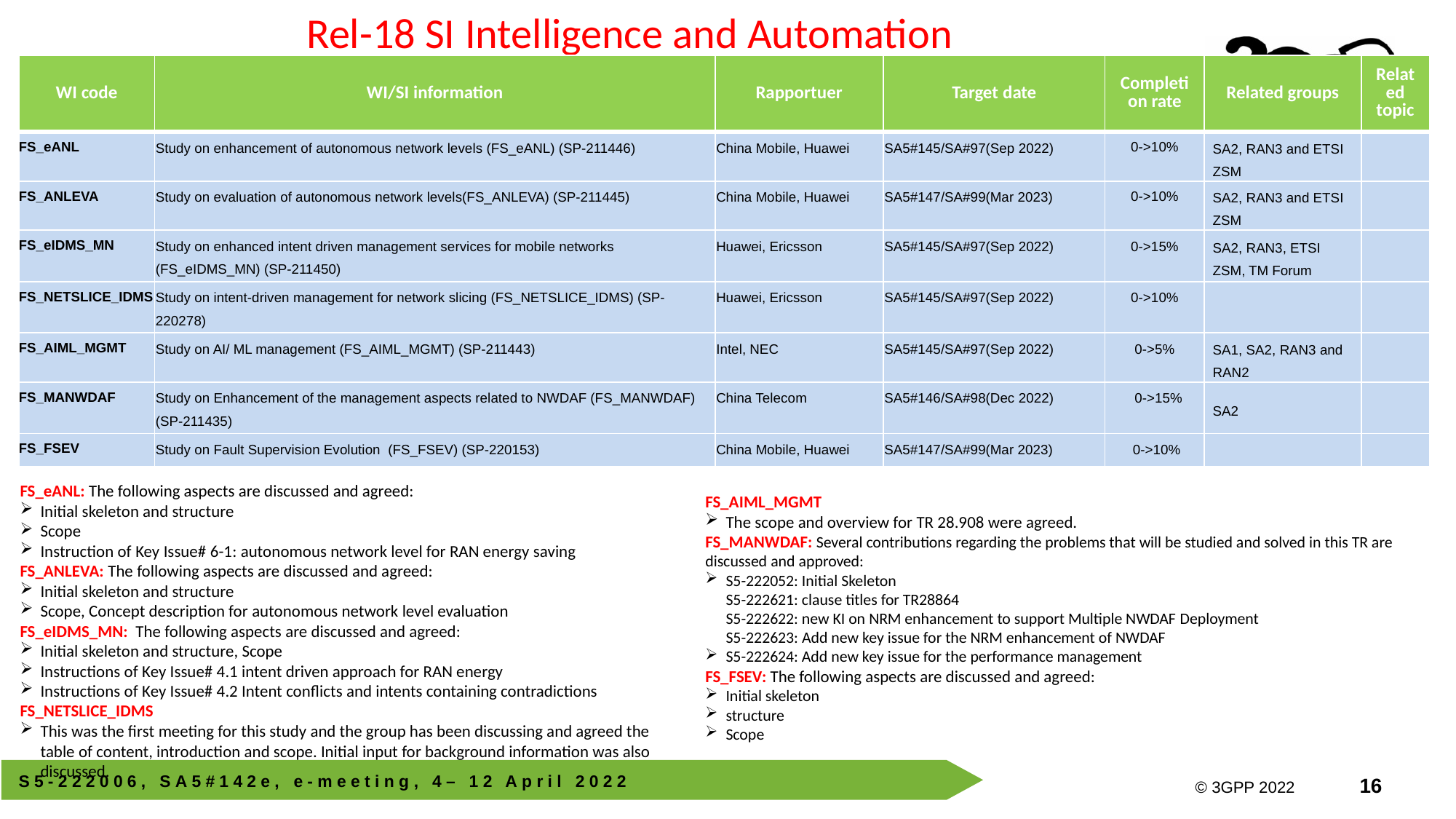

Rel-18 SI Intelligence and Automation
| WI code | WI/SI information | Rapportuer | Target date | Completion rate | Related groups | Related topic |
| --- | --- | --- | --- | --- | --- | --- |
| FS\_eANL | Study on enhancement of autonomous network levels (FS\_eANL) (SP-211446) | China Mobile, Huawei | SA5#145/SA#97(Sep 2022) | 0->10% | SA2, RAN3 and ETSI ZSM |  |
| FS\_ANLEVA | Study on evaluation of autonomous network levels(FS\_ANLEVA) (SP-211445) | China Mobile, Huawei | SA5#147/SA#99(Mar 2023) | 0->10% | SA2, RAN3 and ETSI ZSM |  |
| FS\_eIDMS\_MN | Study on enhanced intent driven management services for mobile networks (FS\_eIDMS\_MN) (SP-211450) | Huawei, Ericsson | SA5#145/SA#97(Sep 2022) | 0->15% | SA2, RAN3, ETSI ZSM, TM Forum |  |
| FS\_NETSLICE\_IDMS | Study on intent-driven management for network slicing (FS\_NETSLICE\_IDMS) (SP-220278) | Huawei, Ericsson | SA5#145/SA#97(Sep 2022) | 0->10% |  |  |
| FS\_AIML\_MGMT | Study on AI/ ML management (FS\_AIML\_MGMT) (SP-211443) | Intel, NEC | SA5#145/SA#97(Sep 2022) | 0->5% | SA1, SA2, RAN3 and RAN2 |  |
| FS\_MANWDAF | Study on Enhancement of the management aspects related to NWDAF (FS\_MANWDAF) (SP-211435) | China Telecom | SA5#146/SA#98(Dec 2022) | 0->15% | SA2 |  |
| FS\_FSEV | Study on Fault Supervision Evolution (FS\_FSEV) (SP-220153) | China Mobile, Huawei | SA5#147/SA#99(Mar 2023) | 0->10% |  |  |
Working Progress
FS_eANL: The following aspects are discussed and agreed:
Initial skeleton and structure
Scope
Instruction of Key Issue# 6-1: autonomous network level for RAN energy saving
FS_ANLEVA: The following aspects are discussed and agreed:
Initial skeleton and structure
Scope, Concept description for autonomous network level evaluation
FS_eIDMS_MN:  The following aspects are discussed and agreed:
Initial skeleton and structure, Scope
Instructions of Key Issue# 4.1 intent driven approach for RAN energy
Instructions of Key Issue# 4.2 Intent conflicts and intents containing contradictions
FS_NETSLICE_IDMS
This was the first meeting for this study and the group has been discussing and agreed the table of content, introduction and scope. Initial input for background information was also discussed.
FS_AIML_MGMT
The scope and overview for TR 28.908 were agreed.
FS_MANWDAF: Several contributions regarding the problems that will be studied and solved in this TR are discussed and approved:
S5-222052: Initial Skeleton
S5-222621: clause titles for TR28864
S5-222622: new KI on NRM enhancement to support Multiple NWDAF Deployment
S5-222623: Add new key issue for the NRM enhancement of NWDAF
S5-222624: Add new key issue for the performance management
FS_FSEV: The following aspects are discussed and agreed:
Initial skeleton
structure
Scope